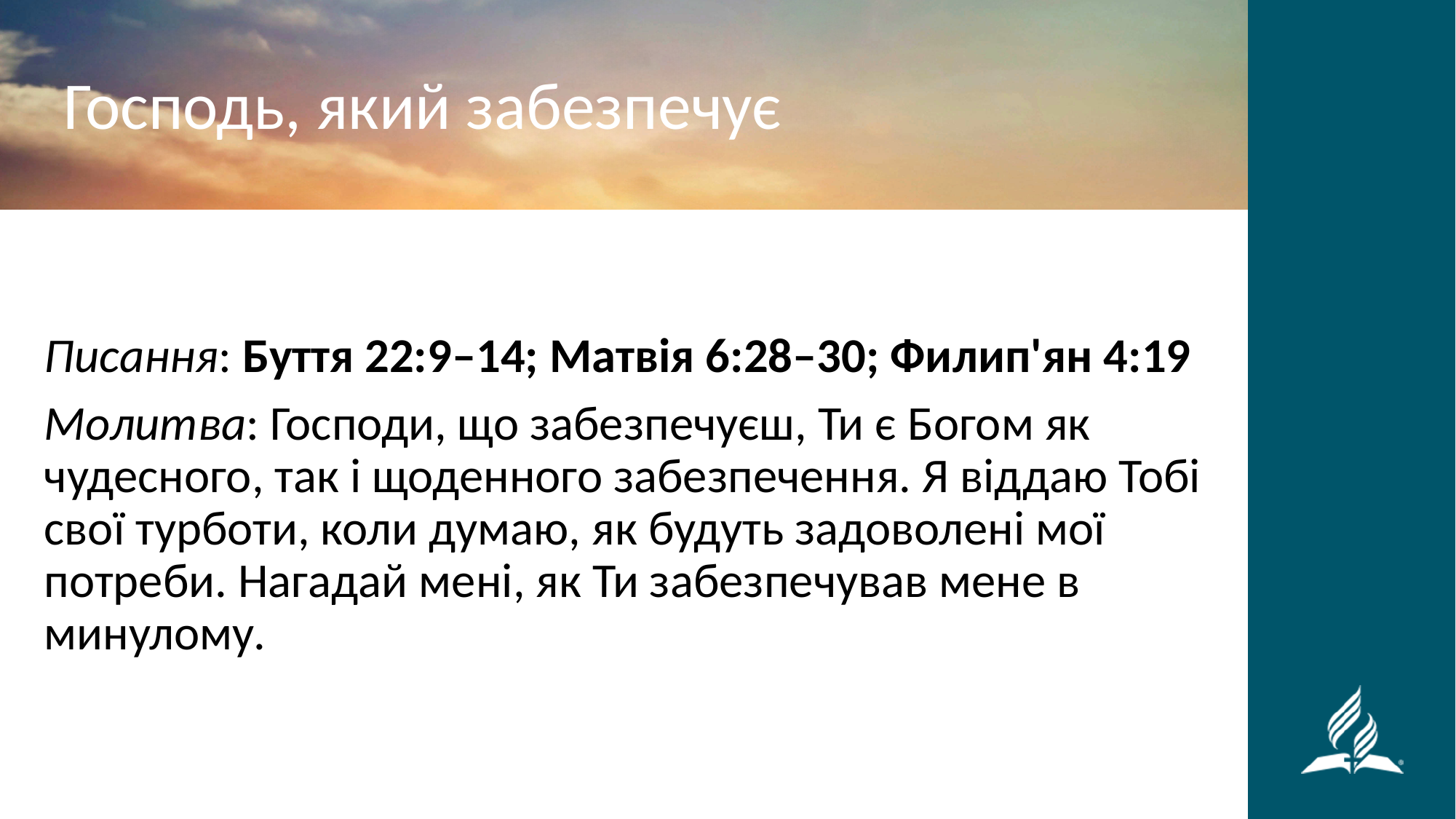

Господь, який забезпечує

Писання: Буття 22:9–14; Матвія 6:28–30; Филип'ян 4:19
Молитва: Господи, що забезпечуєш, Ти є Богом як чудесного, так і щоденного забезпечення. Я віддаю Тобі свої турботи, коли думаю, як будуть задоволені мої потреби. Нагадай мені, як Ти забезпечував мене в минулому.